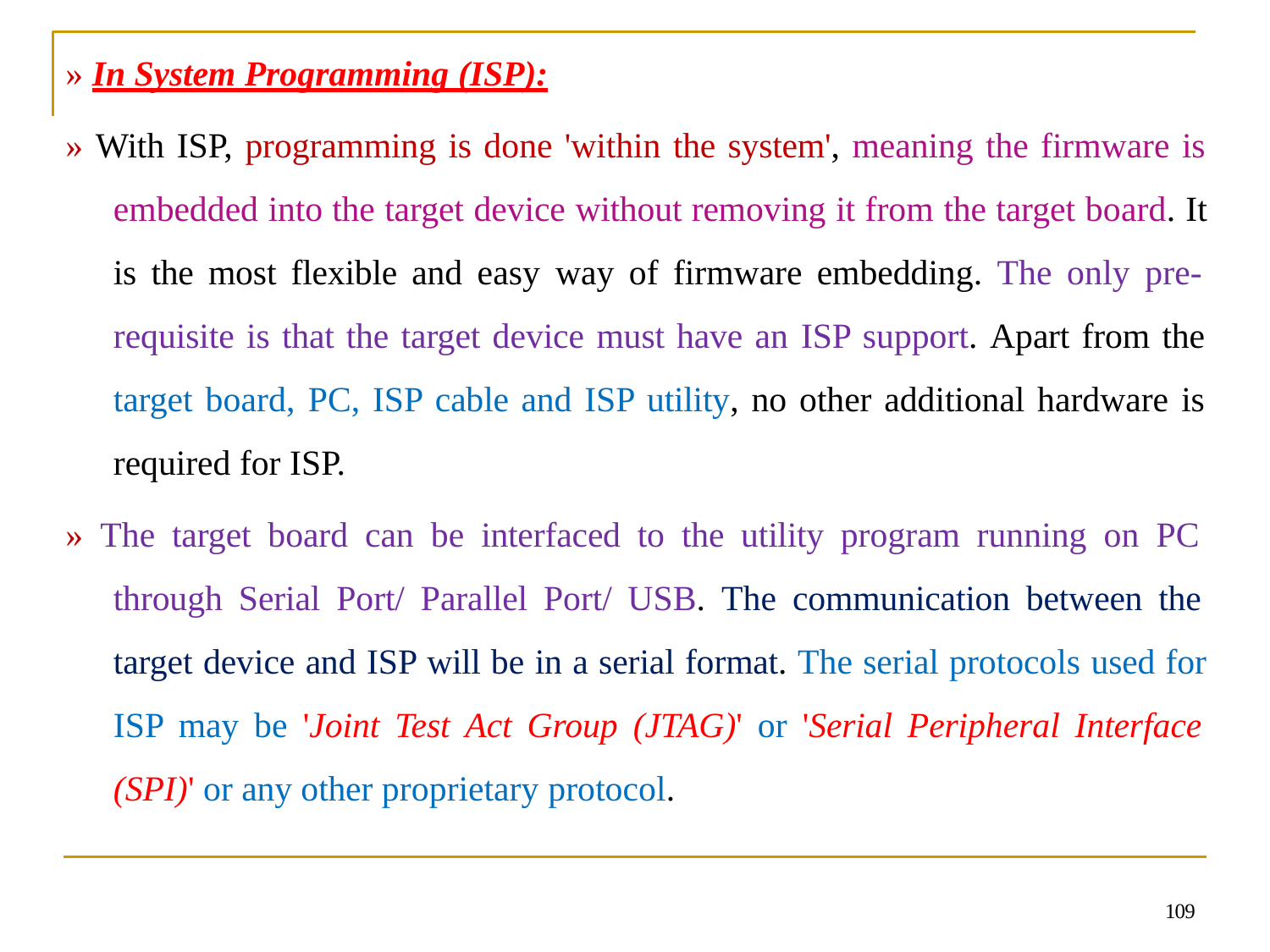

» In System Programming (ISP):
» With ISP, programming is done 'within the system', meaning the firmware is  embedded into the target device without removing it from the target board. It  is the most flexible and easy way of firmware embedding. The only pre-  requisite is that the target device must have an ISP support. Apart from the  target board, PC, ISP cable and ISP utility, no other additional hardware is  required for ISP.
» The target board can be interfaced to the utility program running on PC  through Serial Port/ Parallel Port/ USB. The communication between the  target device and ISP will be in a serial format. The serial protocols used for  ISP may be 'Joint Test Act Group (JTAG)' or 'Serial Peripheral Interface  (SPI)' or any other proprietary protocol.
109